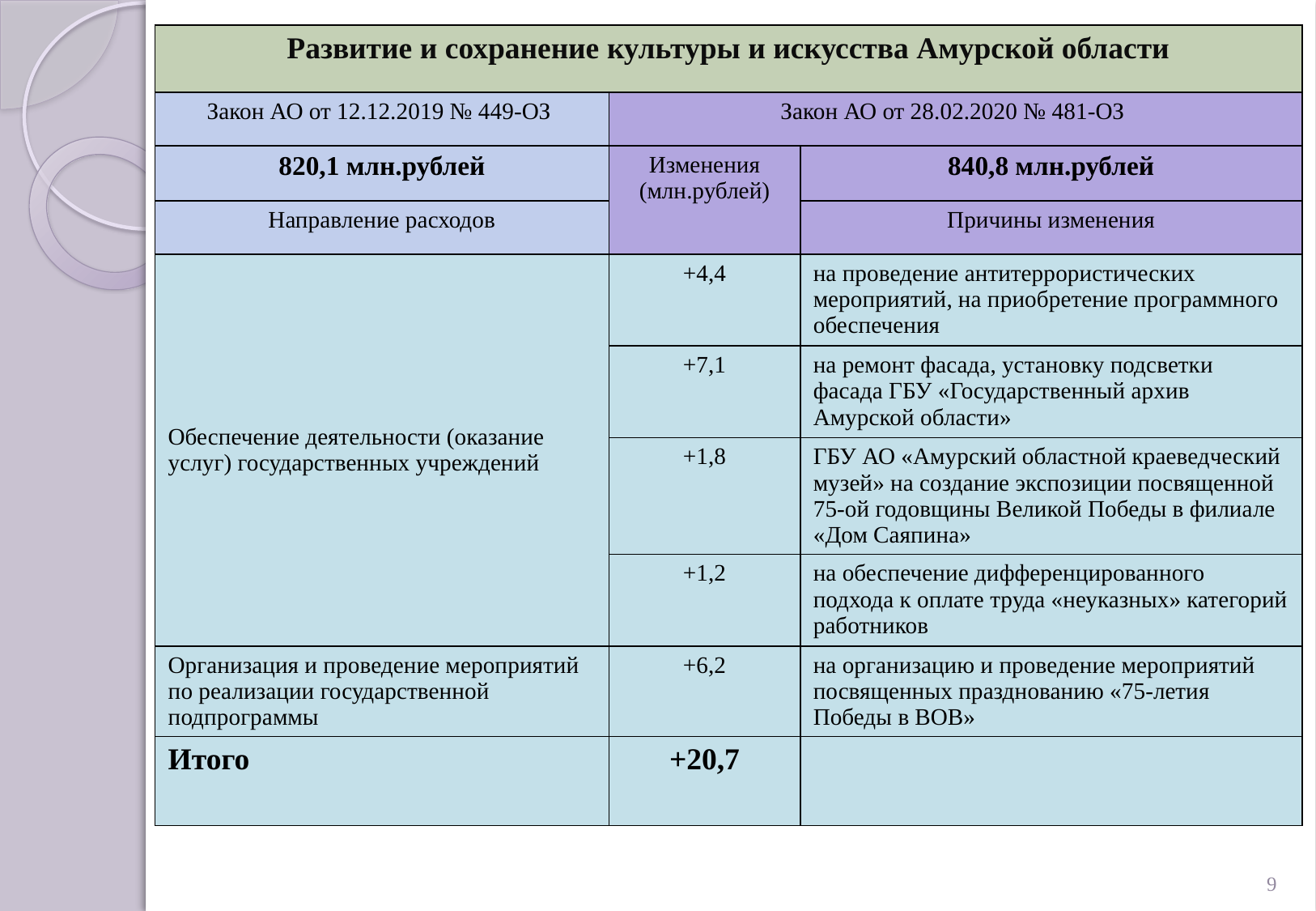

| Развитие и сохранение культуры и искусства Амурской области |  |  |
| --- | --- | --- |
| Закон АО от 12.12.2019 № 449-ОЗ | Закон АО от 28.02.2020 № 481-ОЗ |  |
| 820,1 млн.рублей | Изменения (млн.рублей) | 840,8 млн.рублей |
| Направление расходов |  | Причины изменения |
| Обеспечение деятельности (оказание услуг) государственных учреждений | +4,4 | на проведение антитеррористических мероприятий, на приобретение программного обеспечения |
|  | +7,1 | на ремонт фасада, установку подсветки фасада ГБУ «Государственный архив Амурской области» |
|  | +1,8 | ГБУ АО «Амурский областной краеведческий музей» на создание экспозиции посвященной 75-ой годовщины Великой Победы в филиале «Дом Саяпина» |
|  | +1,2 | на обеспечение дифференцированного подхода к оплате труда «неуказных» категорий работников |
| Организация и проведение мероприятий по реализации государственной подпрограммы | +6,2 | на организацию и проведение мероприятий посвященных празднованию «75-летия Победы в ВОВ» |
| Итого | +20,7 |  |
9